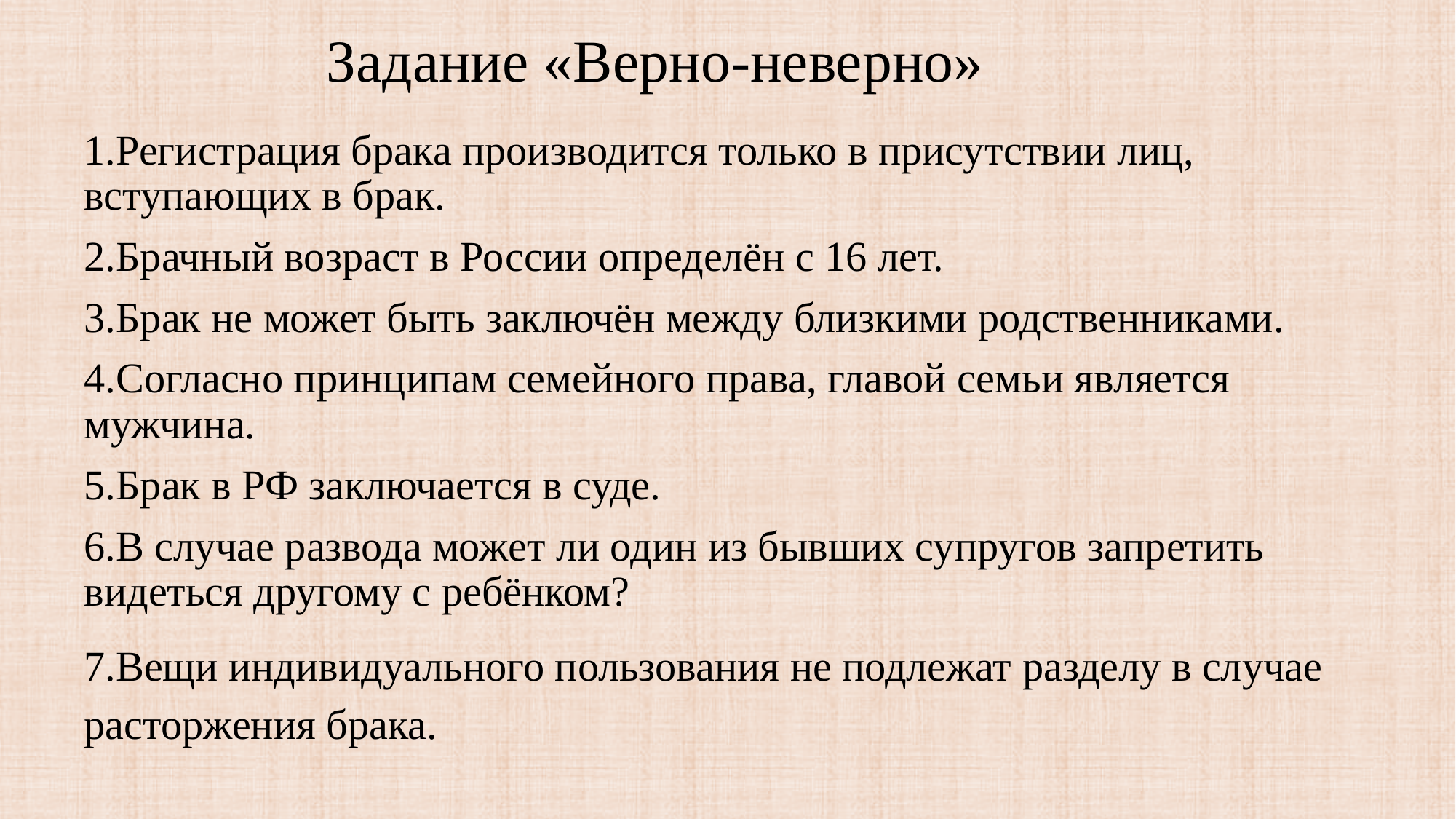

# Задание «Верно-неверно»
1.Регистрация брака производится только в присутствии лиц, вступающих в брак.
2.Брачный возраст в России определён с 16 лет.
3.Брак не может быть заключён между близкими родственниками.
4.Согласно принципам семейного права, главой семьи является мужчина.
5.Брак в РФ заключается в суде.
6.В случае развода может ли один из бывших супругов запретить видеться другому с ребёнком?
7.Вещи индивидуального пользования не подлежат разделу в случае расторжения брака.